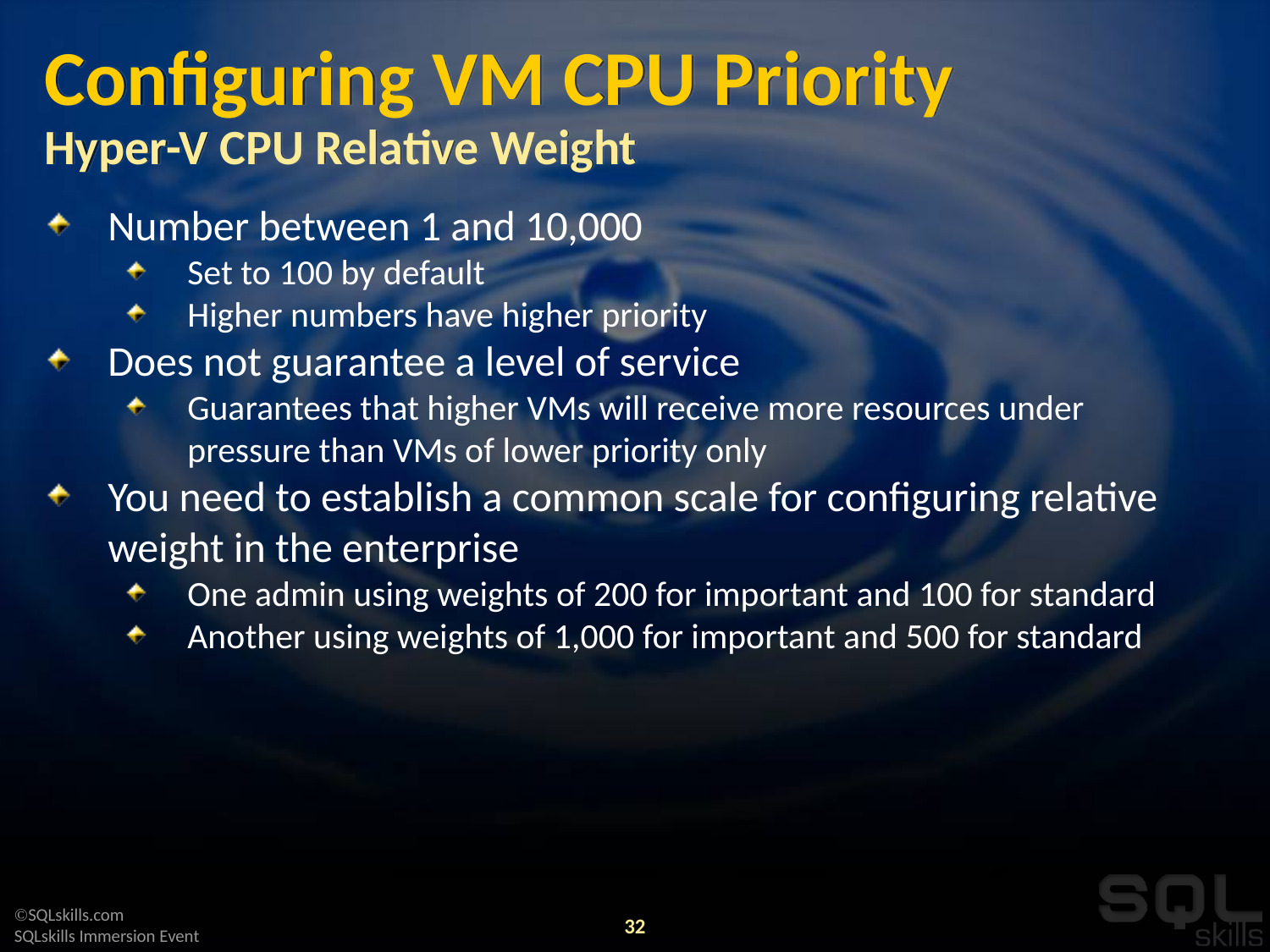

# Configuring VM CPU Priority Hyper-V CPU Relative Weight
Number between 1 and 10,000
Set to 100 by default
Higher numbers have higher priority
Does not guarantee a level of service
Guarantees that higher VMs will receive more resources under pressure than VMs of lower priority only
You need to establish a common scale for configuring relative weight in the enterprise
One admin using weights of 200 for important and 100 for standard
Another using weights of 1,000 for important and 500 for standard
32